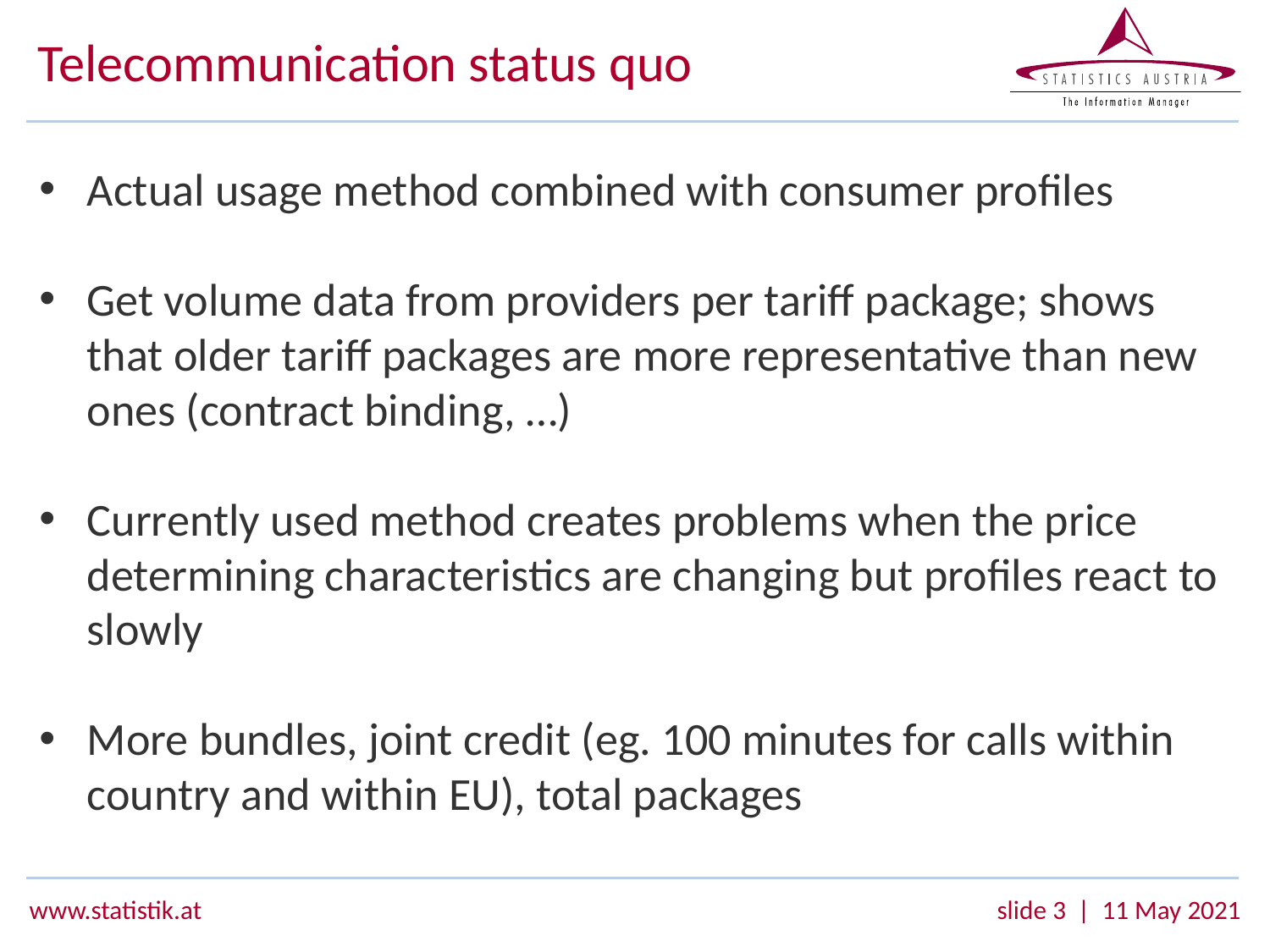

# Telecommunication status quo
Actual usage method combined with consumer profiles
Get volume data from providers per tariff package; shows that older tariff packages are more representative than new ones (contract binding, …)
Currently used method creates problems when the price determining characteristics are changing but profiles react to slowly
More bundles, joint credit (eg. 100 minutes for calls within country and within EU), total packages